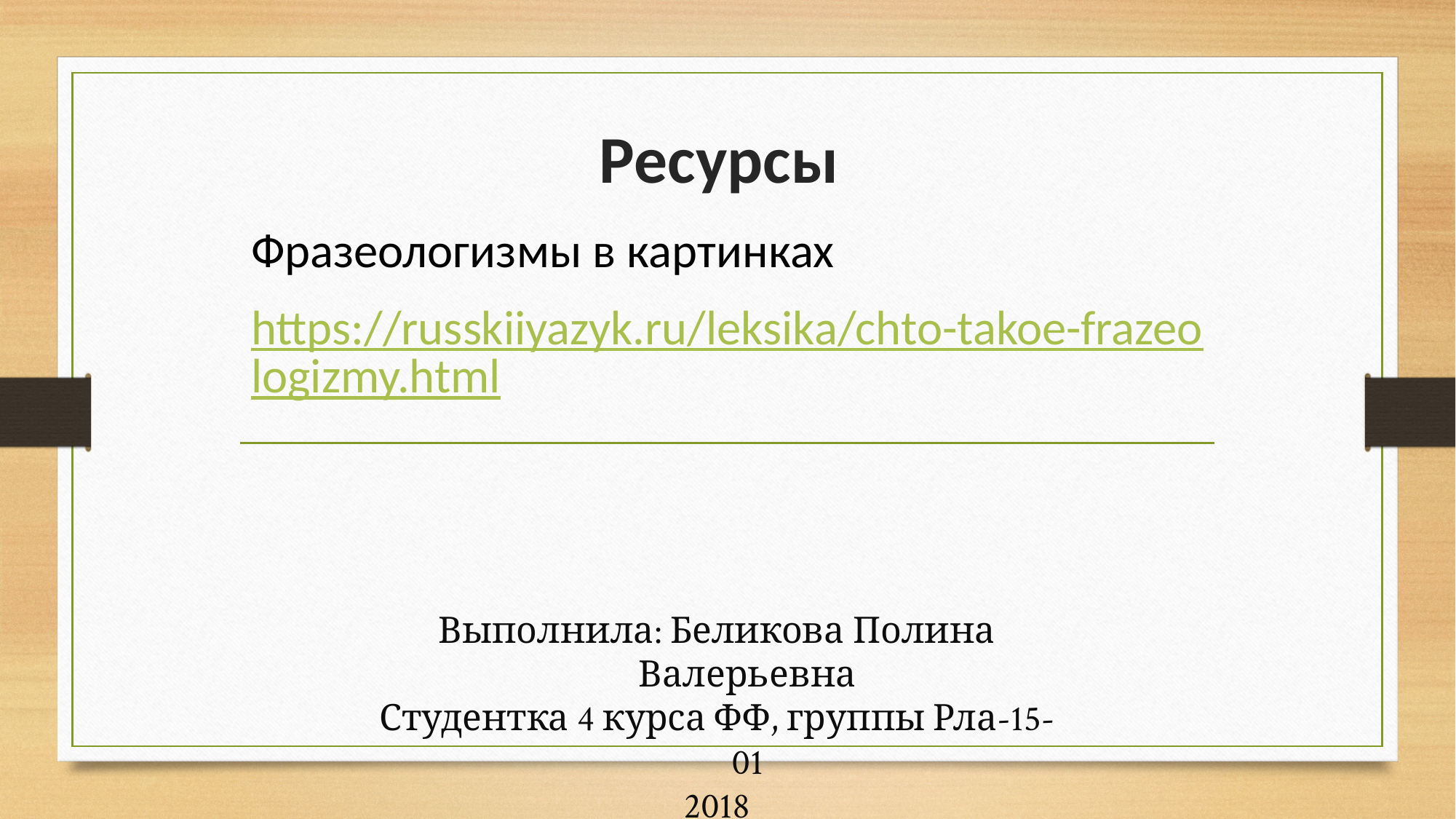

# Ресурсы
Фразеологизмы в картинках
https://russkiiyazyk.ru/leksika/chto-takoe-frazeologizmy.html
Выполнила: Беликова Полина Валерьевна
Студентка 4 курса ФФ, группы Рла-15-01
2018